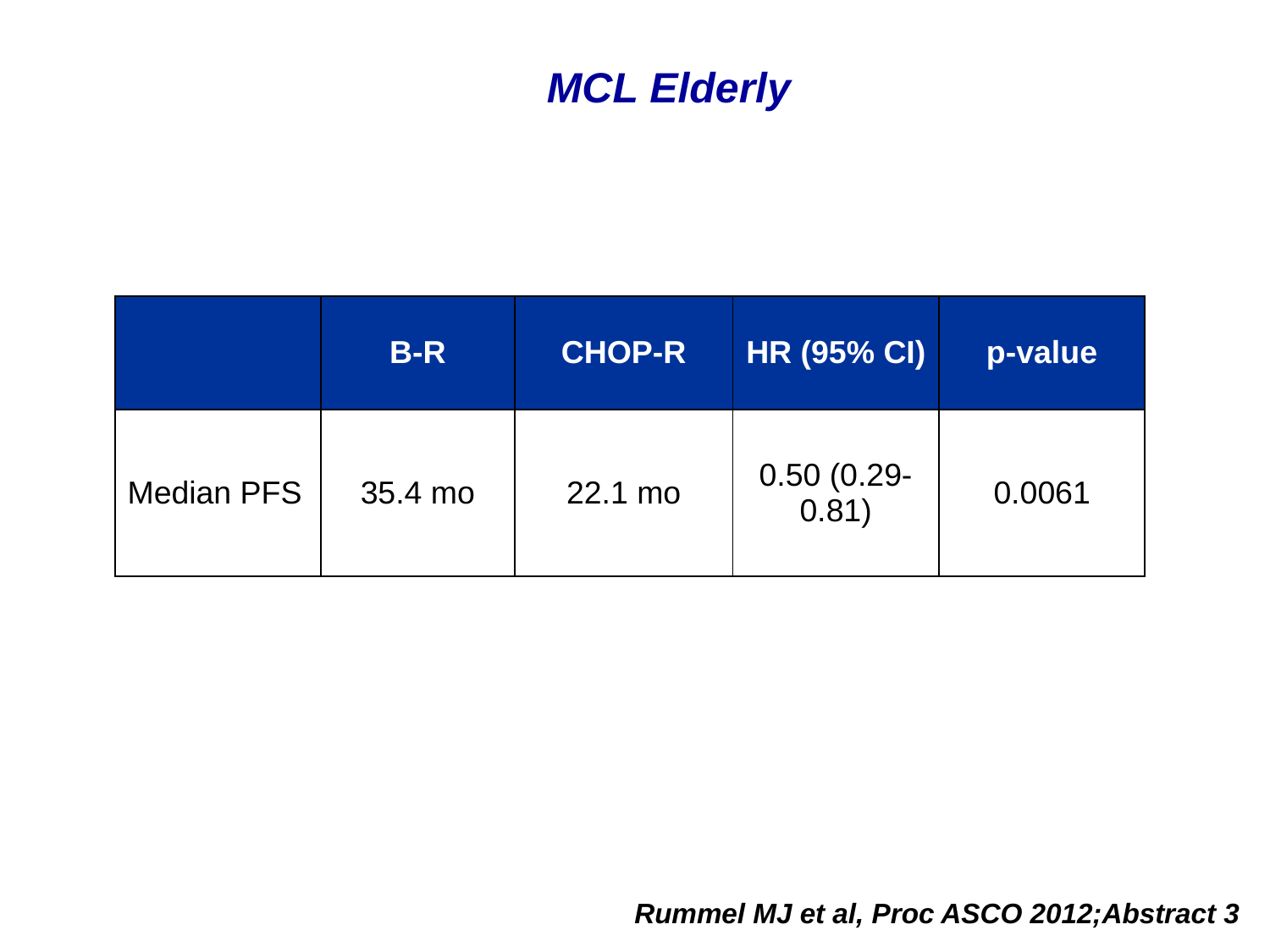

MCL Elderly
|  | B-R | CHOP-R | HR (95% CI) | p-value |
| --- | --- | --- | --- | --- |
| Median PFS | 35.4 mo | 22.1 mo | 0.50 (0.29-0.81) | 0.0061 |
Rummel MJ et al, Proc ASCO 2012;Abstract 3